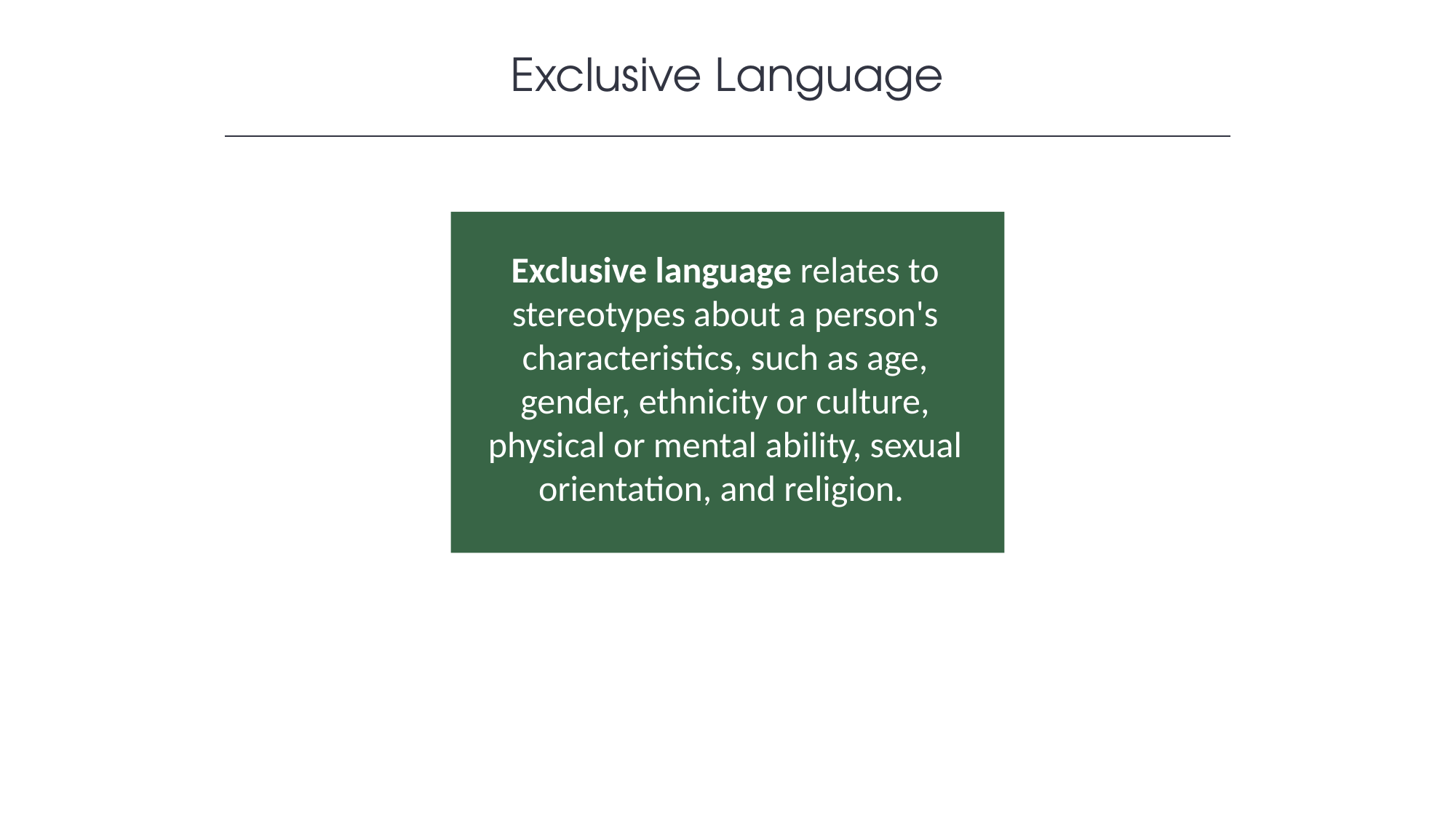

Exclusive Language
HAWKES LEARNING

Exclusive language relates to stereotypes about a person's characteristics, such as age, gender, ethnicity or culture, physical or mental ability, sexual orientation, and religion.